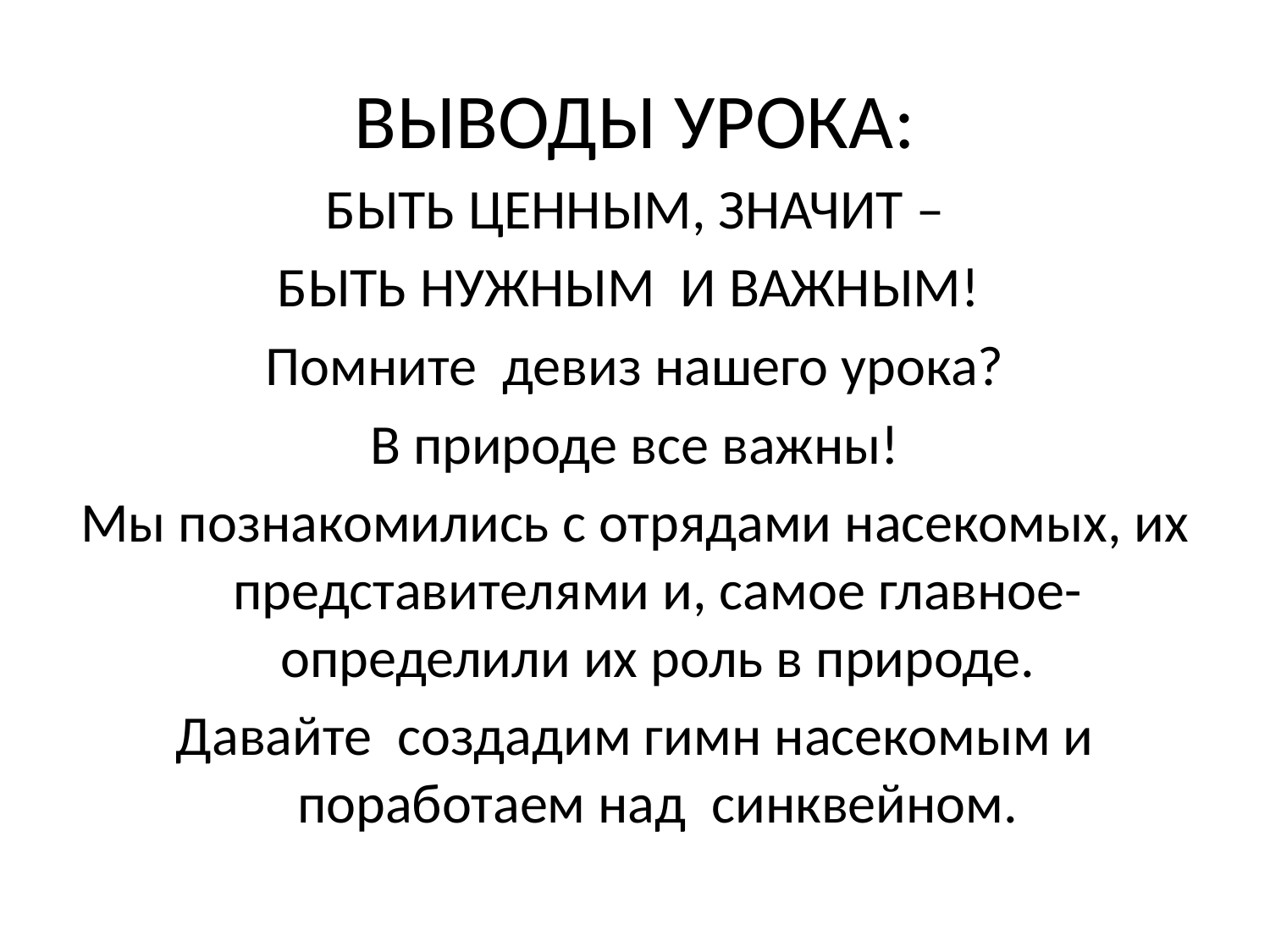

# ВЫВОДЫ УРОКА:
БЫТЬ ЦЕННЫМ, ЗНАЧИТ –
БЫТЬ НУЖНЫМ  И ВАЖНЫМ!
Помните  девиз нашего урока?
В природе все важны!
Мы познакомились с отрядами насекомых, их представителями и, самое главное- определили их роль в природе.
Давайте  создадим гимн насекомым и поработаем над  синквейном.